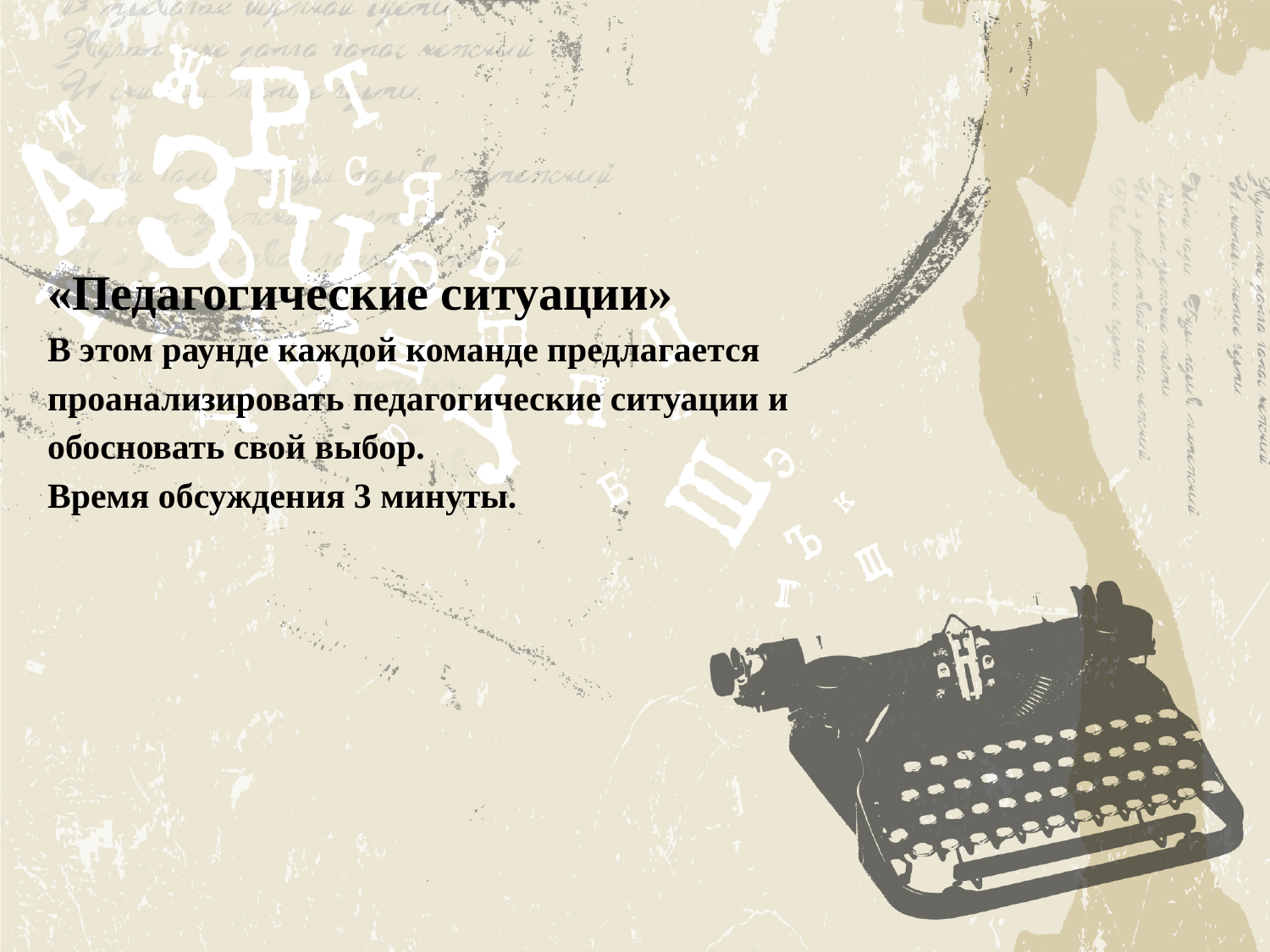

#
«Педагогические ситуации»
В этом раунде каждой команде предлагается проанализировать педагогические ситуации и обосновать свой выбор.
Время обсуждения 3 минуты.